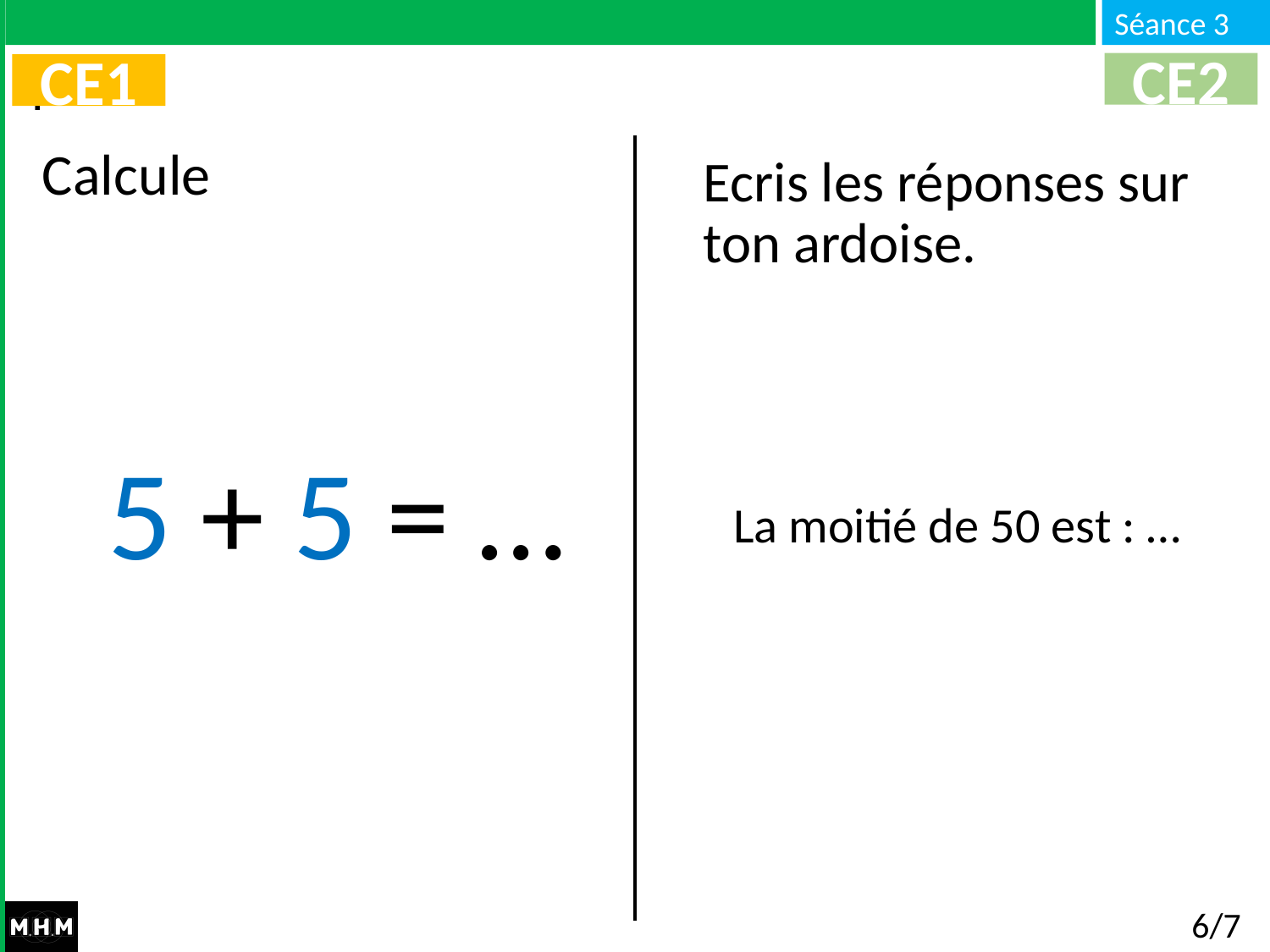

CE2
CE1
Ecris les réponses sur ton ardoise.
Calcule
5 + 5 = …
La moitié de 50 est : …

6/7